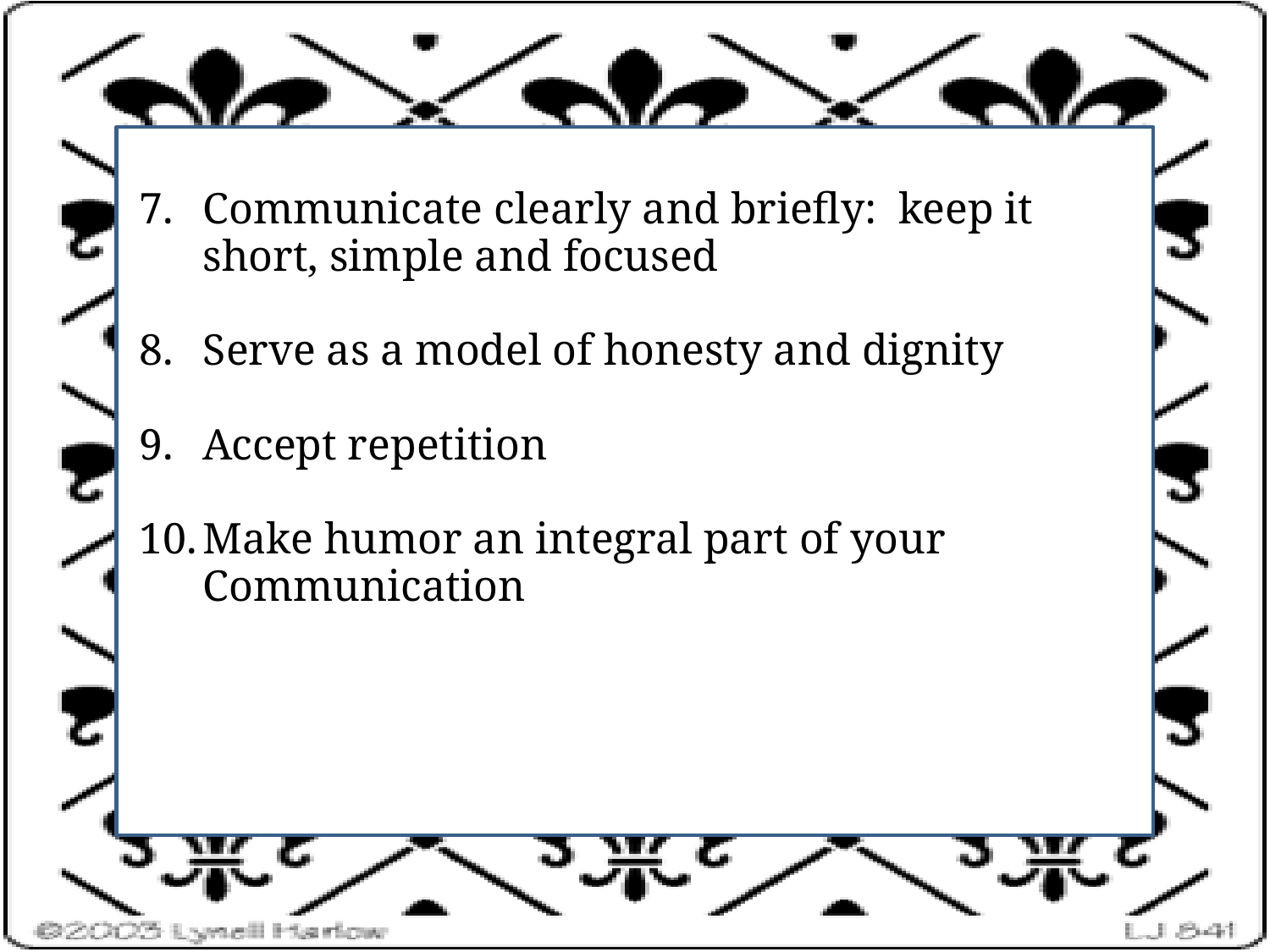

Communicate clearly and briefly:  keep it short, simple and focused

Serve as a model of honesty and dignity

Accept repetition

Make humor an integral part of your Communication